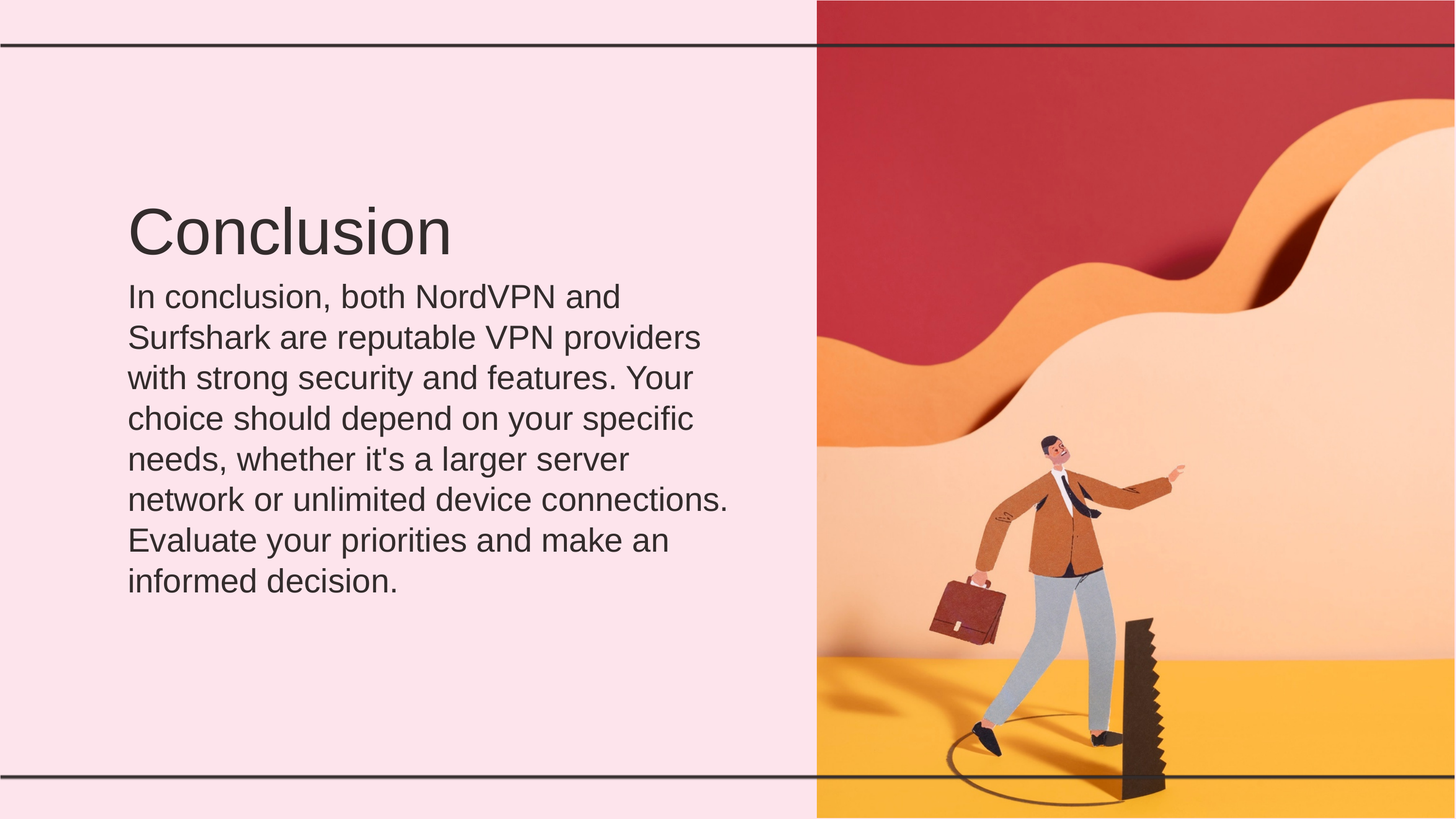

Conclusion
In conclusion, both NordVPN and Surfshark are reputable VPN providers with strong security and features. Your choice should depend on your speciﬁc needs, whether it's a larger server network or unlimited device connections. Evaluate your priorities and make an informed decision.